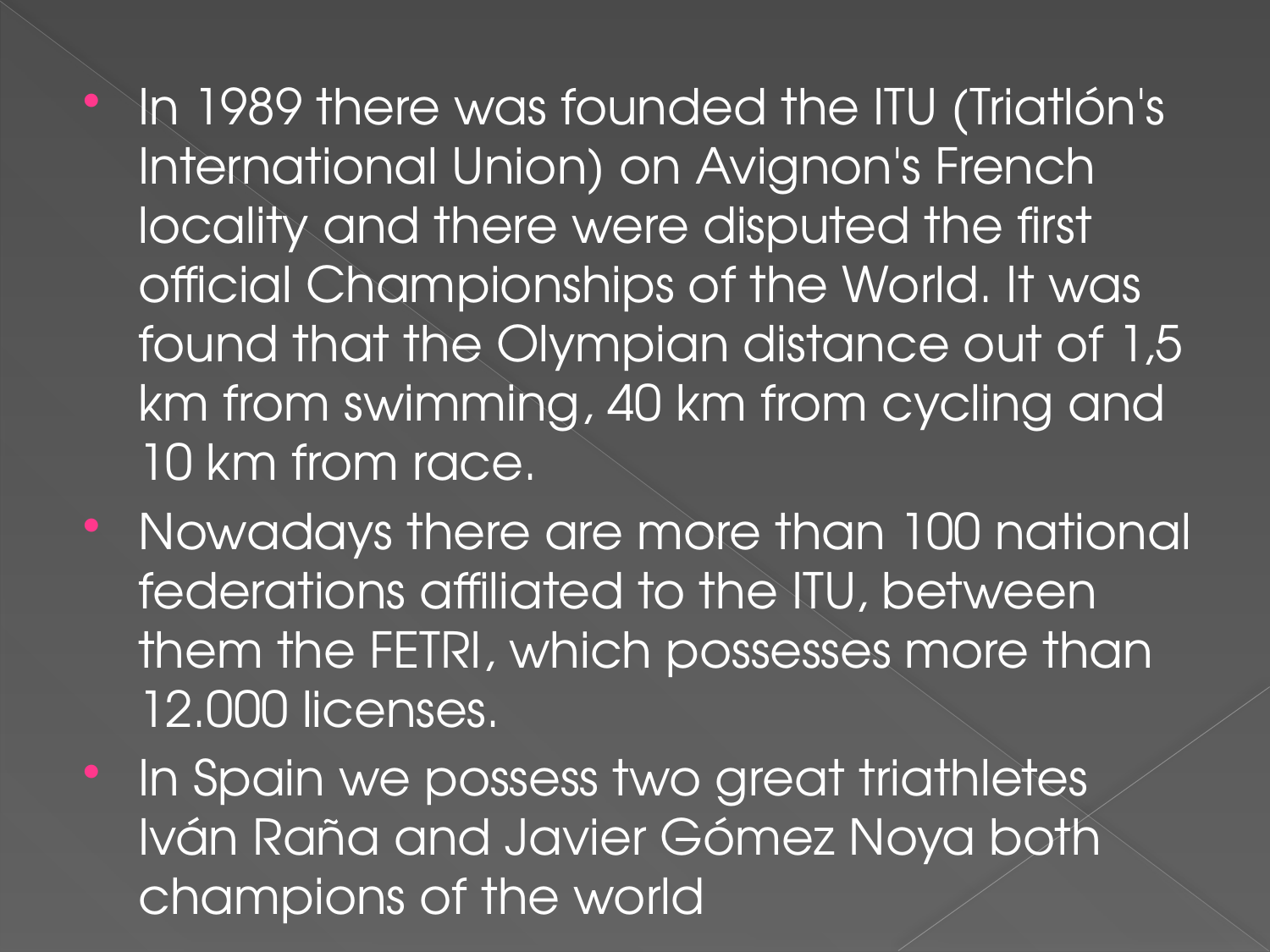

In 1989 there was founded the ITU (Triatlón's International Union) on Avignon's French locality and there were disputed the first official Championships of the World. It was found that the Olympian distance out of 1,5 km from swimming, 40 km from cycling and 10 km from race.
Nowadays there are more than 100 national federations affiliated to the ITU, between them the FETRI, which possesses more than 12.000 licenses.
In Spain we possess two great triathletes Iván Raña and Javier Gómez Noya both champions of the world